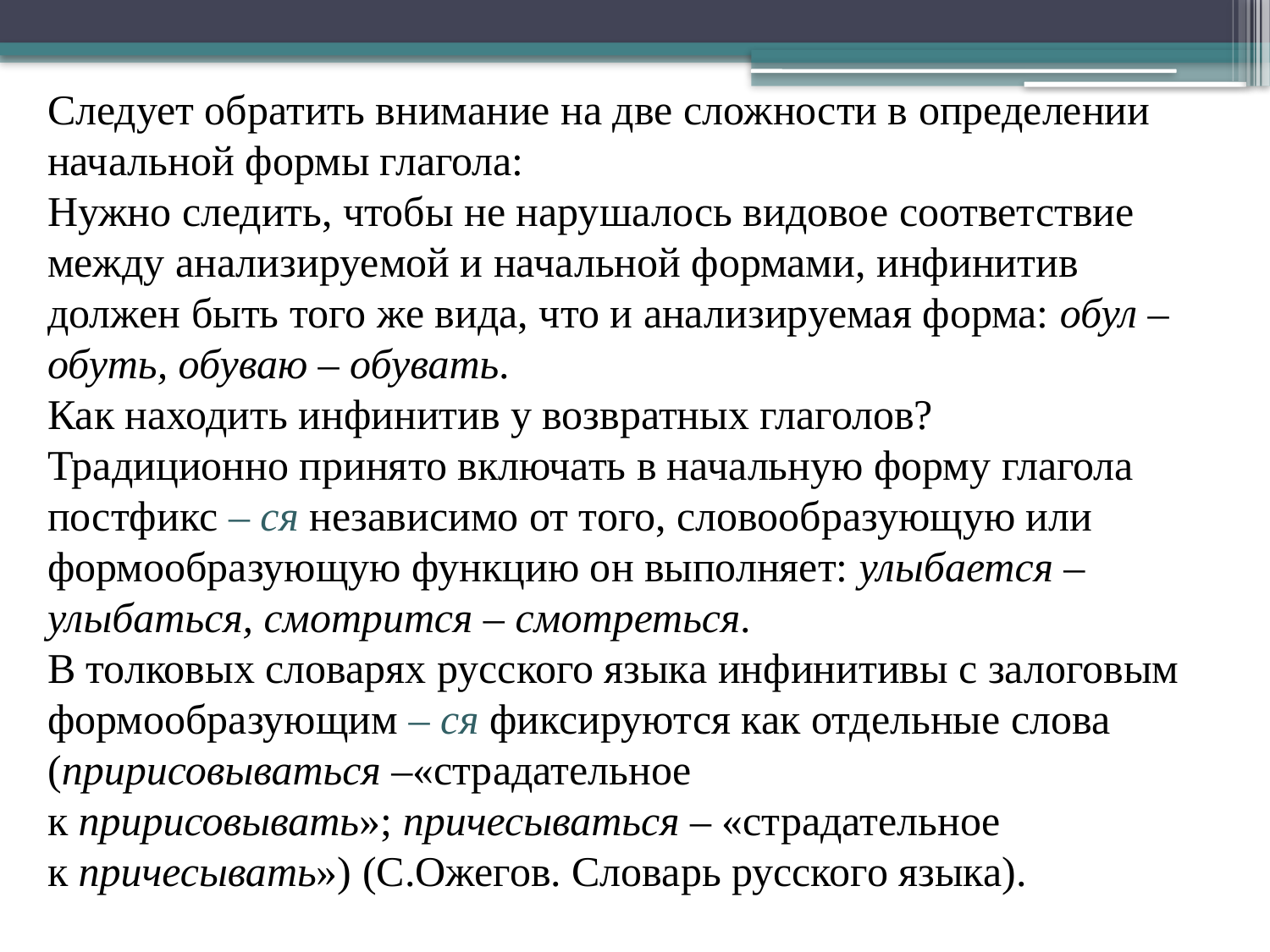

Следует обратить внимание на две сложности в определении начальной формы глагола:
Нужно следить, чтобы не нарушалось видовое соответствие между анализируемой и начальной формами, инфинитив должен быть того же вида, что и анализируемая форма: обул – обуть, обуваю – обувать.
Как находить инфинитив у возвратных глаголов?
Традиционно принято включать в начальную форму глагола постфикс – ся независимо от того, словообразующую или формообразующую функцию он выполняет: улыбается – улыбаться, смотрится – смотреться.
В толковых словарях русского языка инфинитивы с залоговым формообразующим – ся фиксируются как отдельные слова (пририсовываться –«страдательное к пририсовывать»; причесываться – «страдательное к причесывать») (С.Ожегов. Словарь русского языка).